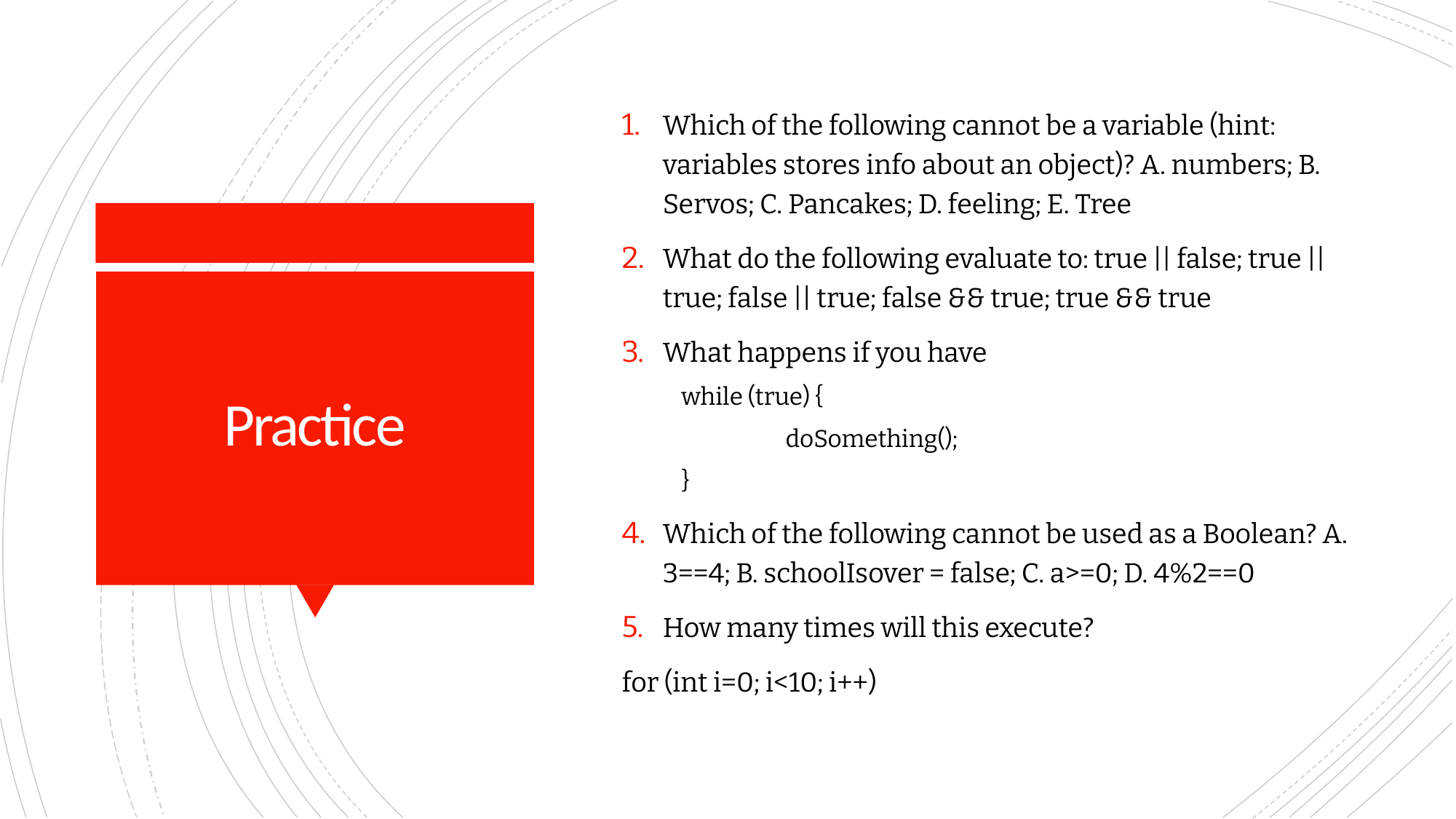

Which of the following cannot be a variable (hint: variables stores info about an object)? A. numbers; B. Servos; C. Pancakes; D. feeling; E. Tree
What do the following evaluate to: true || false; true || true; false || true; false && true; true && true
What happens if you have
 while (true) {
	doSomething();
 }
Which of the following cannot be used as a Boolean? A. 3==4; B. schoolIsover = false; C. a>=0; D. 4%2==0
How many times will this execute?
for (int i=0; i<10; i++)

# Practice